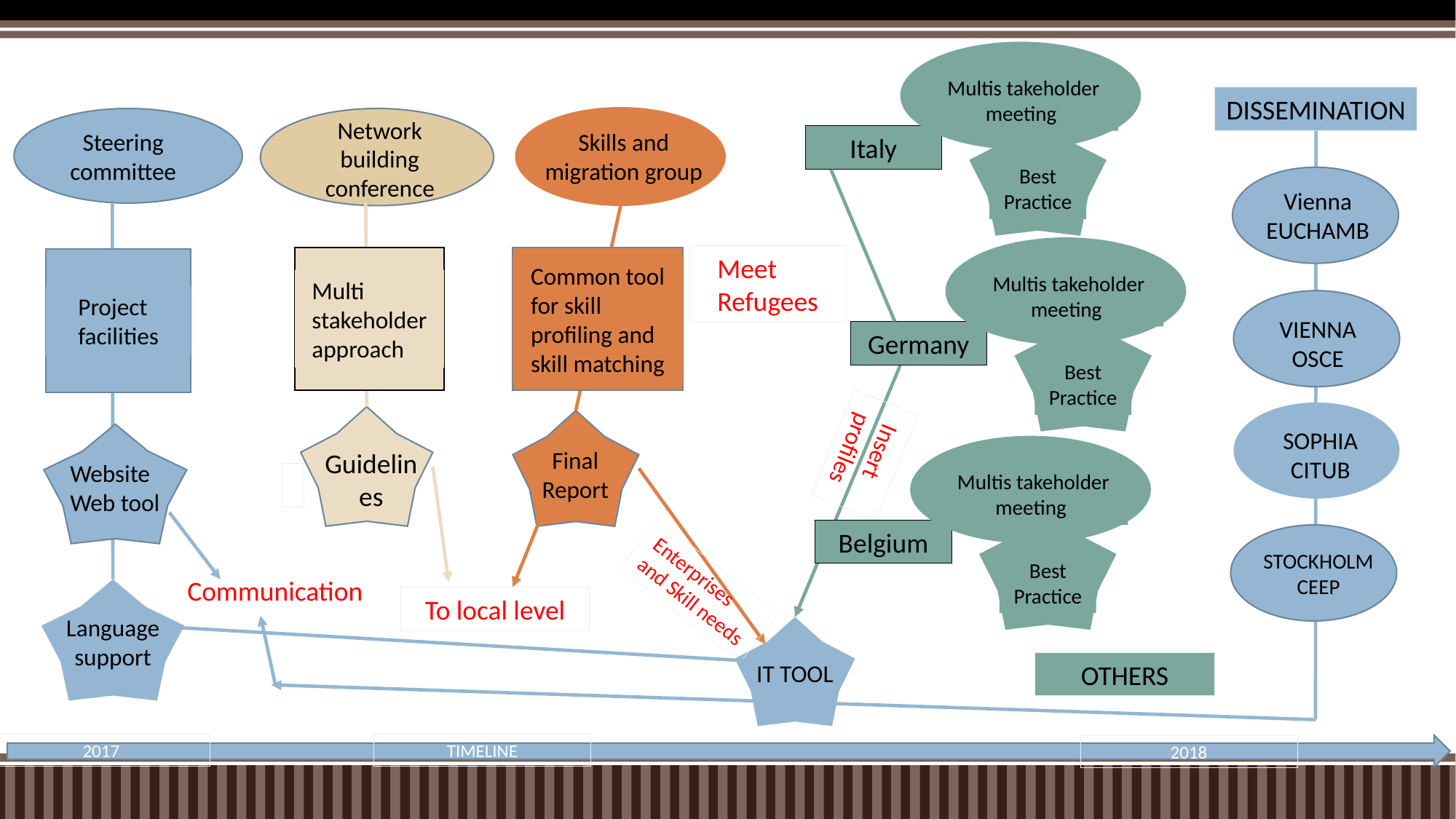

Multis takeholder meeting

Italy
Best Practice
DISSEMINATION

Skills and migration group

Steering committee

Network building conference

Vienna EUCHAMB

Multis takeholder meeting

Germany
Best Practice
Meet Refugees

Multi  stakeholder approach

Common tool for skill profiling and skill matching

Project facilities

VIENNA
OSCE

SOPHIA
CITUB

Guidelines

Final Report
Insert profiles

Website
Web tool

Multis takeholder meeting

Belgium
Best Practice

STOCKHOLM
CEEP
Enterprises and Skill needs
Communication

Language support
To local level

IT TOOL
OTHERS
2017
TIMELINE
2018